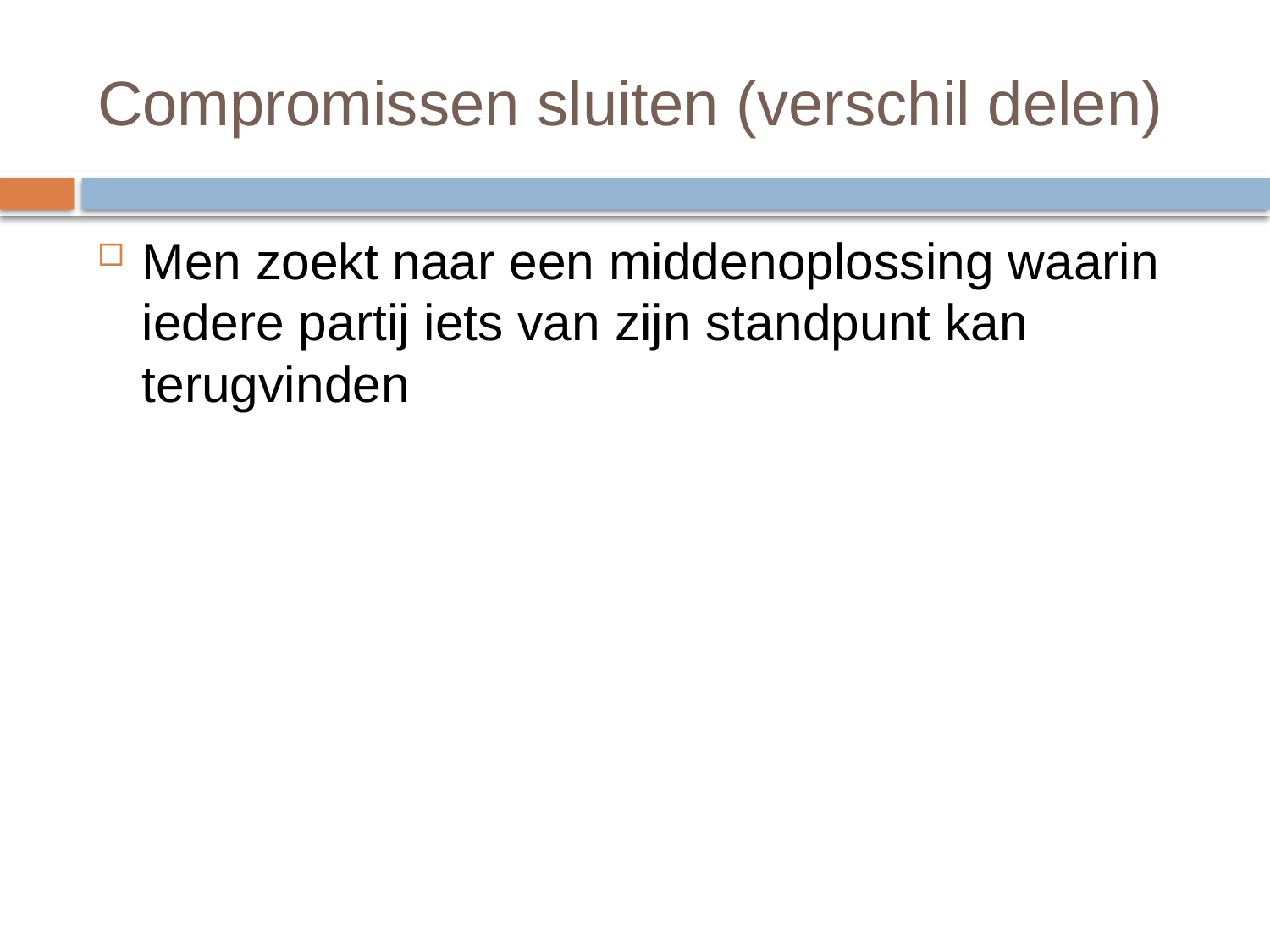

# Compromissen sluiten (verschil delen)
Men zoekt naar een middenoplossing waarin iedere partij iets van zijn standpunt kan terugvinden